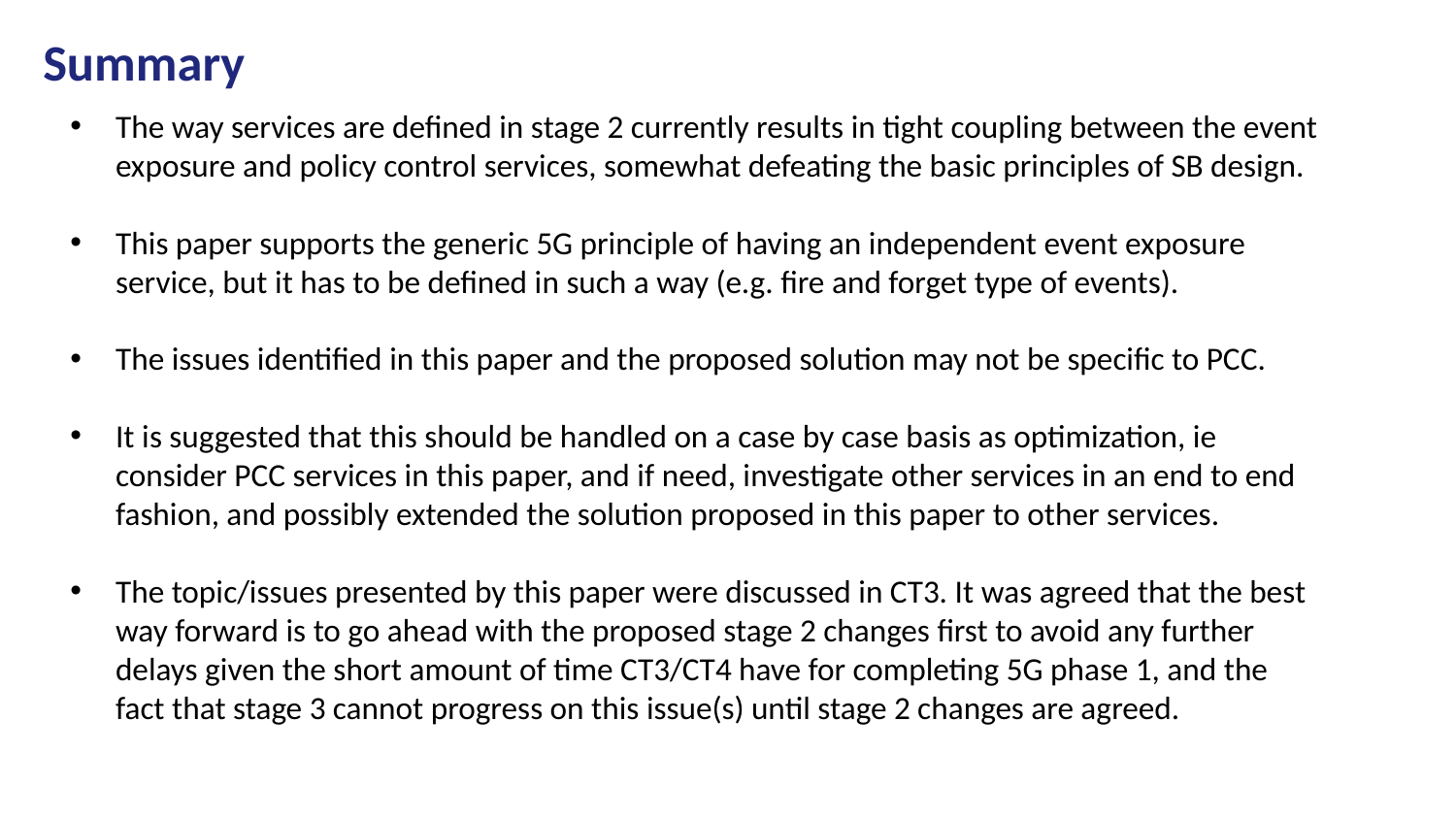

# Summary
The way services are defined in stage 2 currently results in tight coupling between the event exposure and policy control services, somewhat defeating the basic principles of SB design.

This paper supports the generic 5G principle of having an independent event exposure service, but it has to be defined in such a way (e.g. fire and forget type of events).

The issues identified in this paper and the proposed solution may not be specific to PCC.

It is suggested that this should be handled on a case by case basis as optimization, ie consider PCC services in this paper, and if need, investigate other services in an end to end fashion, and possibly extended the solution proposed in this paper to other services.

The topic/issues presented by this paper were discussed in CT3. It was agreed that the best way forward is to go ahead with the proposed stage 2 changes first to avoid any further delays given the short amount of time CT3/CT4 have for completing 5G phase 1, and the fact that stage 3 cannot progress on this issue(s) until stage 2 changes are agreed.